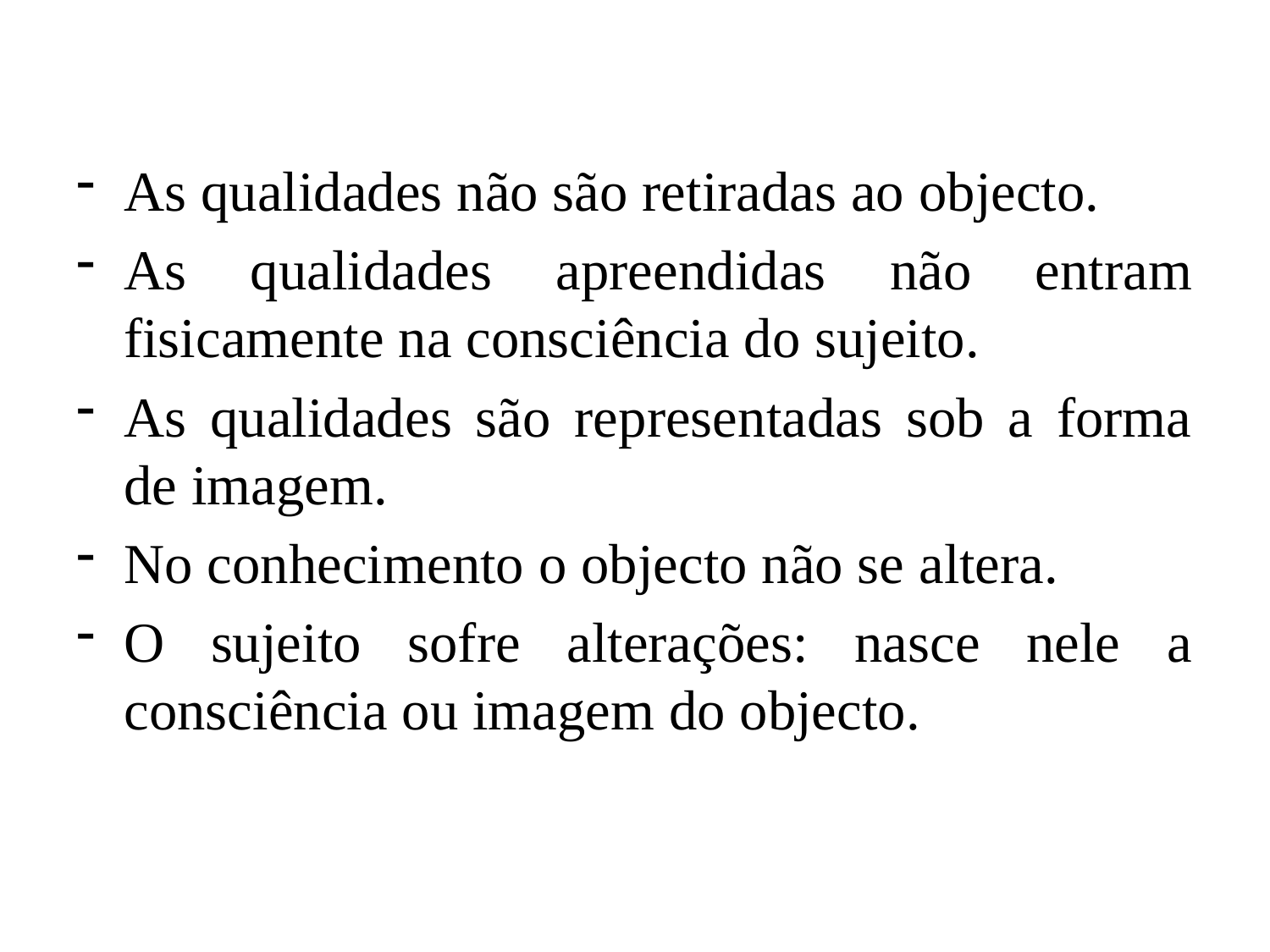

As qualidades não são retiradas ao objecto.
As qualidades apreendidas não entram fisicamente na consciência do sujeito.
As qualidades são representadas sob a forma de imagem.
No conhecimento o objecto não se altera.
O sujeito sofre alterações: nasce nele a consciência ou imagem do objecto.